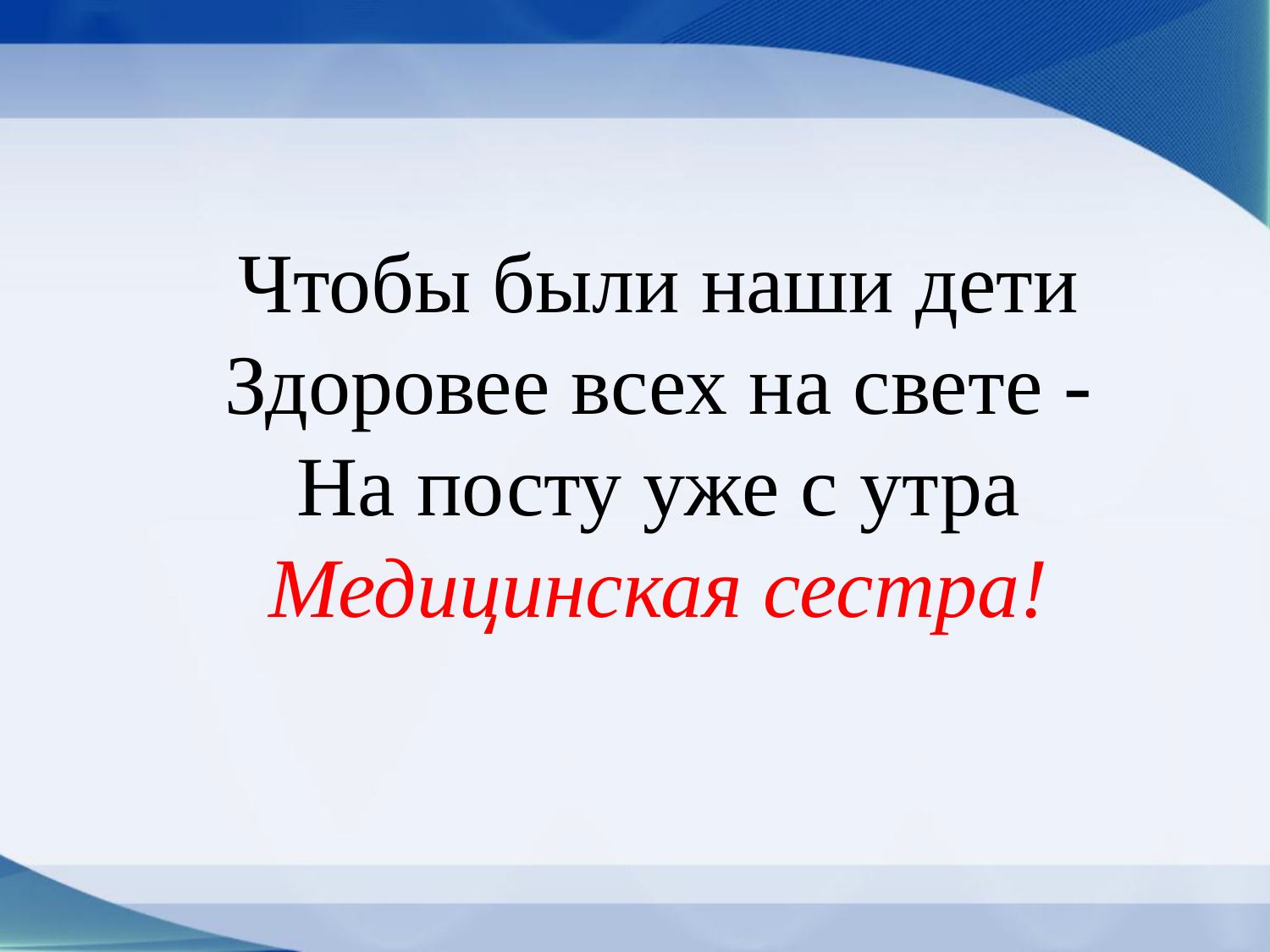

Чтобы были наши дети
Здоровее всех на свете -
На посту уже с утра
Медицинская сестра!